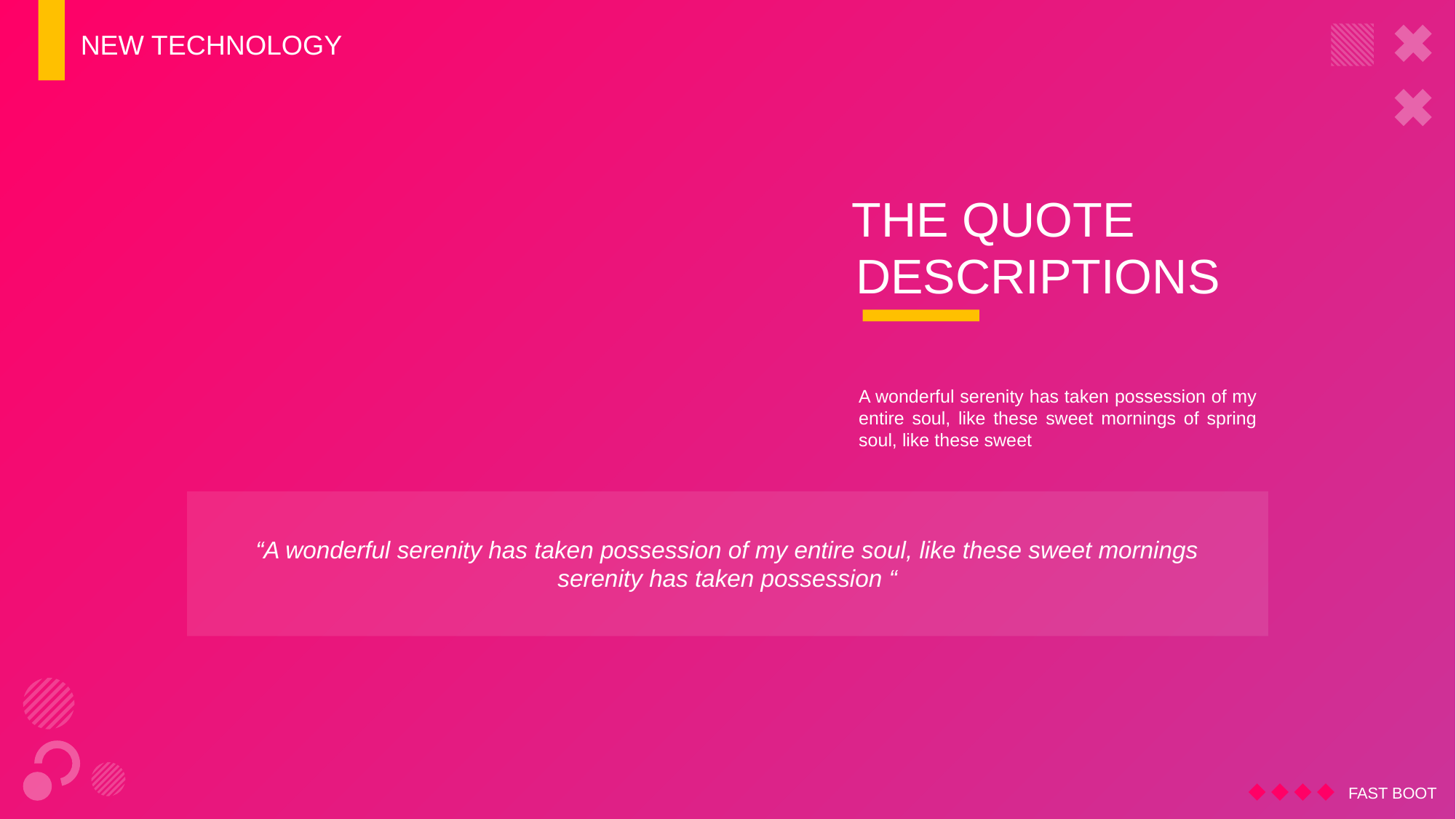

NEW TECHNOLOGY

THE QUOTE
DESCRIPTIONS

A wonderful serenity has taken possession of my entire soul, like these sweet mornings of spring soul, like these sweet

“A wonderful serenity has taken possession of my entire soul, like these sweet mornings serenity has taken possession “

FAST BOOT